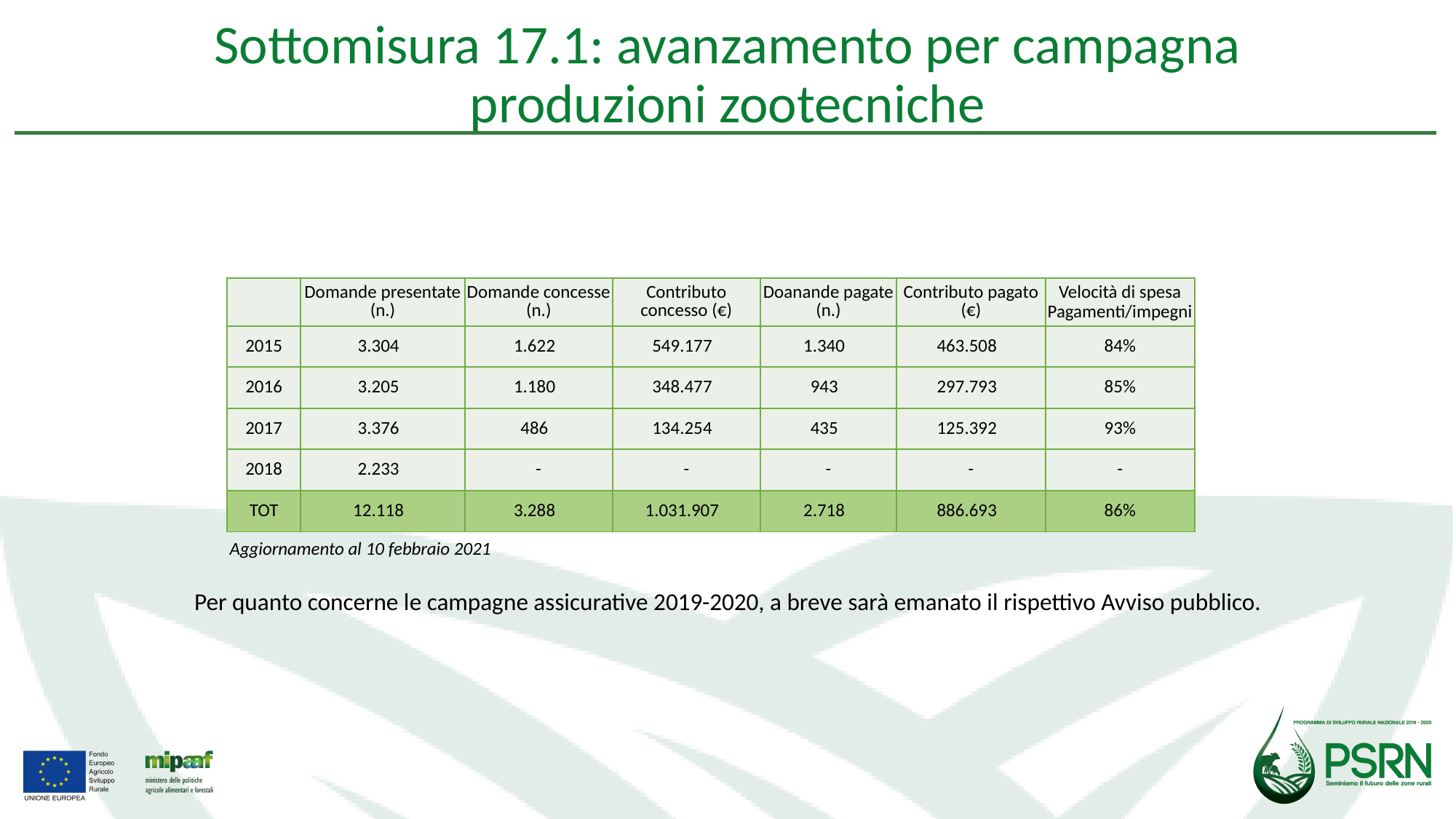

# Sottomisura 17.1: avanzamento per campagna produzioni zootecniche
|  | Domande presentate (n.) | Domande concesse (n.) | Contributo concesso (€) | Doanande pagate (n.) | Contributo pagato (€) | Velocità di spesa Pagamenti/impegni |
| --- | --- | --- | --- | --- | --- | --- |
| 2015 | 3.304 | 1.622 | 549.177 | 1.340 | 463.508 | 84% |
| 2016 | 3.205 | 1.180 | 348.477 | 943 | 297.793 | 85% |
| 2017 | 3.376 | 486 | 134.254 | 435 | 125.392 | 93% |
| 2018 | 2.233 | - | - | - | - | - |
| TOT | 12.118 | 3.288 | 1.031.907 | 2.718 | 886.693 | 86% |
Aggiornamento al 10 febbraio 2021
Aggiornamento al 10 febbraio 2021
Per quanto concerne le campagne assicurative 2019-2020, a breve sarà emanato il rispettivo Avviso pubblico.